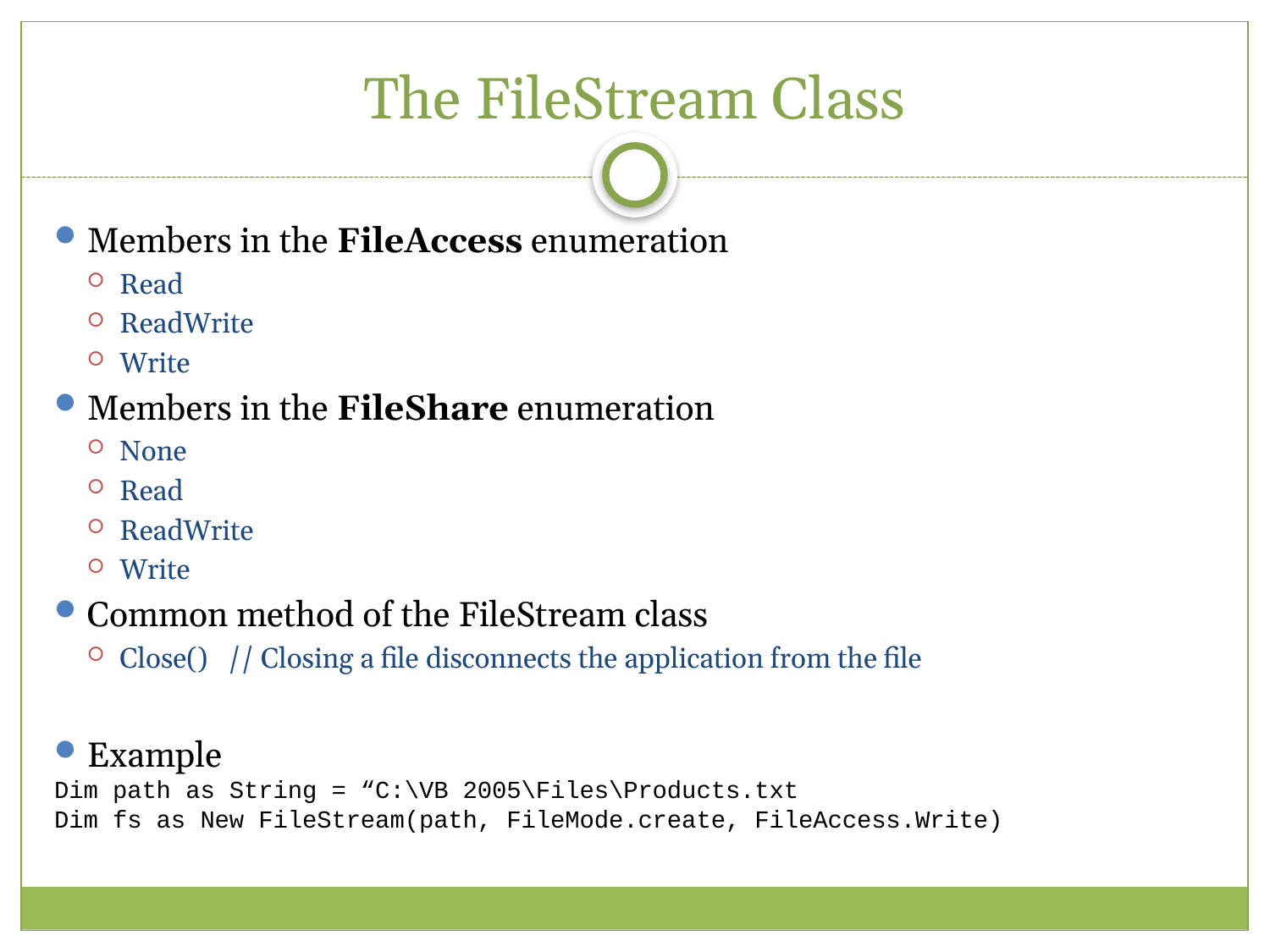

# The FileStream Class
Members in the FileAccess enumeration
Read
ReadWrite
Write
Members in the FileShare enumeration
None
Read
ReadWrite
Write
Common method of the FileStream class
Close()   // Closing a file disconnects the application from the file

Example
Dim path as String = “C:\VB 2005\Files\Products.txt
Dim fs as New FileStream(path, FileMode.create, FileAccess.Write)